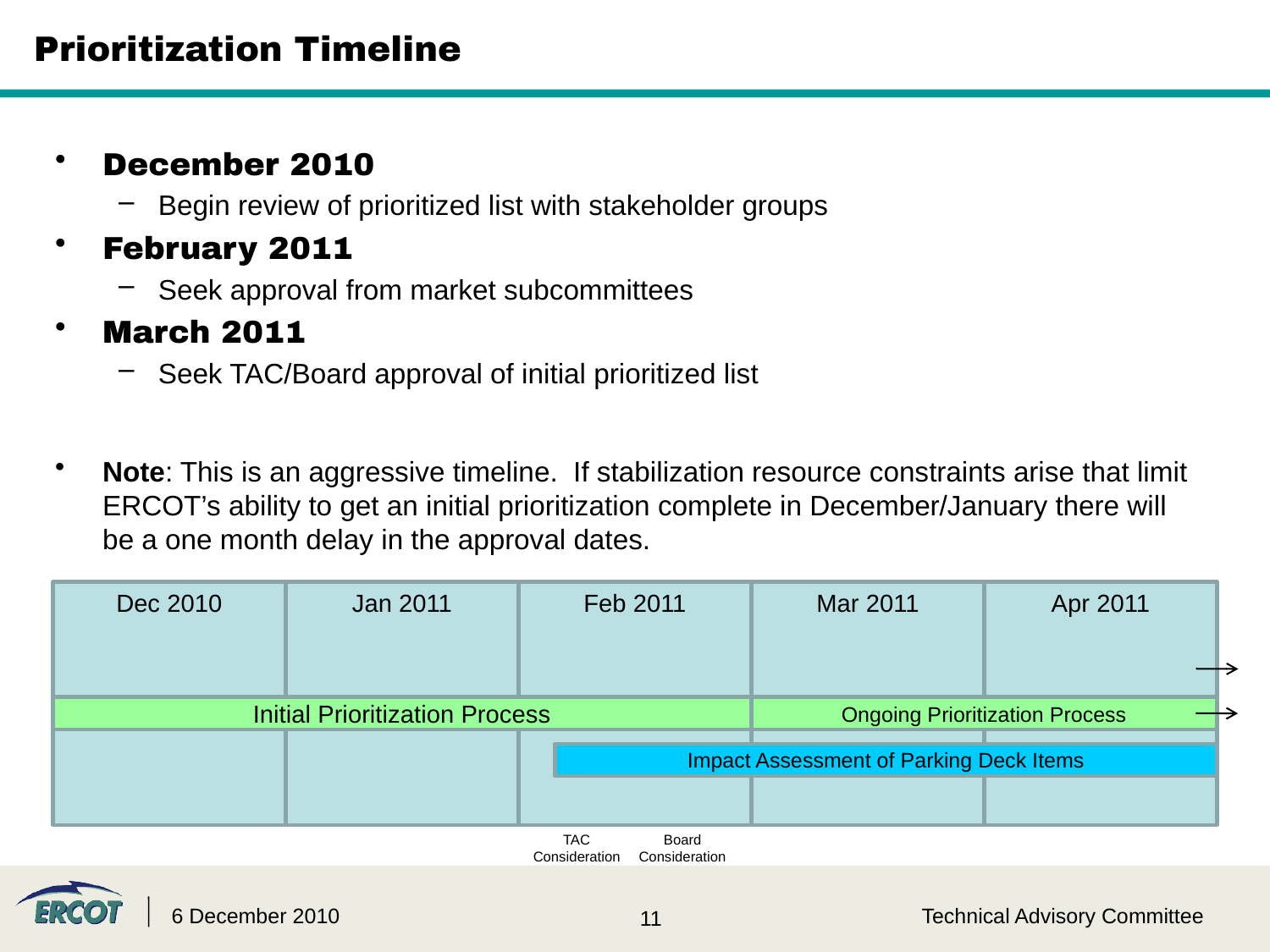

# Prioritization Timeline
December 2010
Begin review of prioritized list with stakeholder groups
February 2011
Seek approval from market subcommittees
March 2011
Seek TAC/Board approval of initial prioritized list

Note: This is an aggressive timeline.  If stabilization resource constraints arise that limit ERCOT’s ability to get an initial prioritization complete in December/January there will be a one month delay in the approval dates.

Apr 2011
Dec 2010
Jan 2011
Feb 2011
Mar 2011
Nodal Stabilization
Initial Prioritization Process
Ongoing Prioritization Process
Impact Assessment of Parking Deck Items

TAC Consideration
Board Consideration
6 December 2010
Technical Advisory Committee